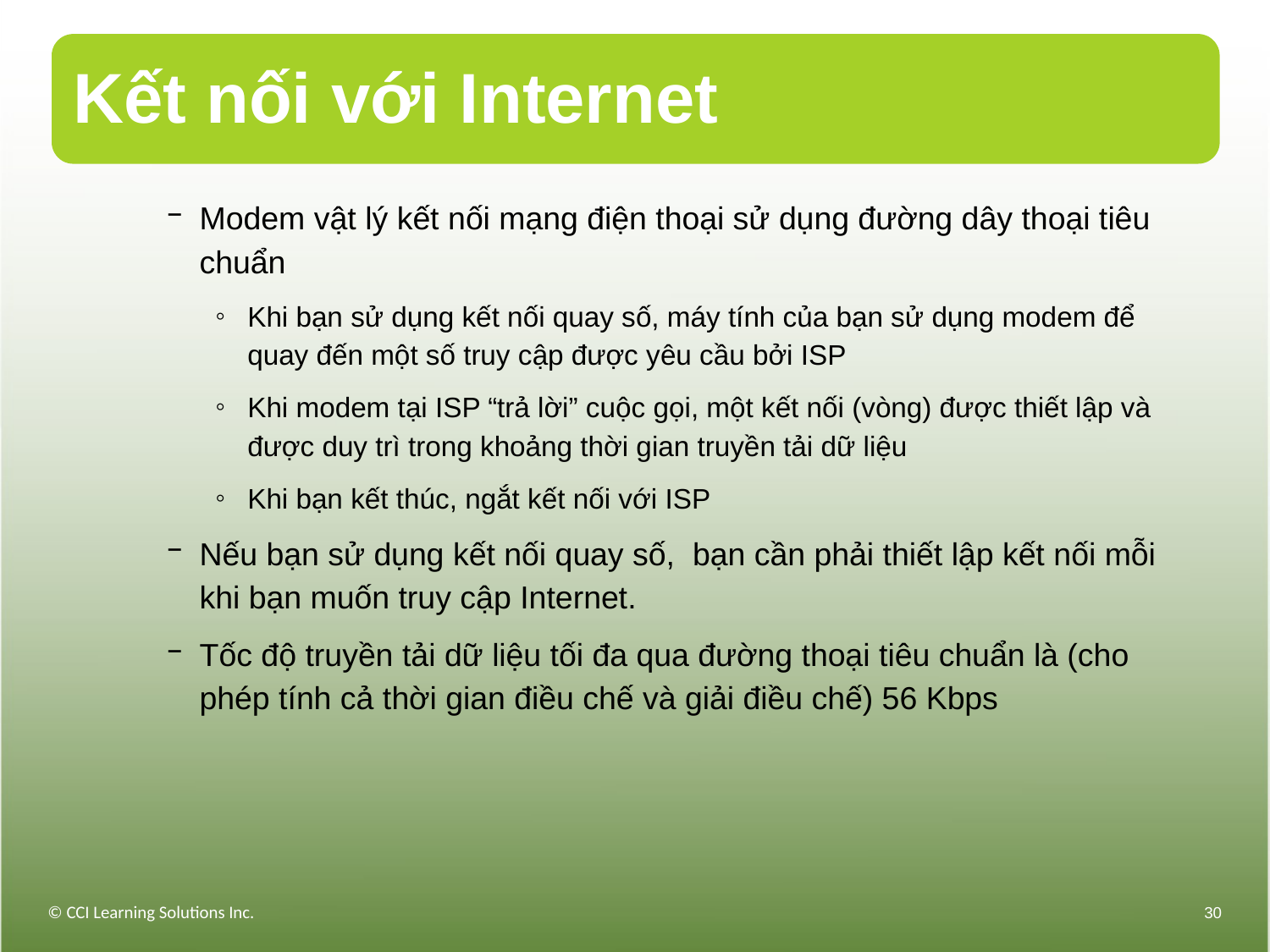

# Kết nối với Internet
Modem vật lý kết nối mạng điện thoại sử dụng đường dây thoại tiêu chuẩn
Khi bạn sử dụng kết nối quay số, máy tính của bạn sử dụng modem để quay đến một số truy cập được yêu cầu bởi ISP
Khi modem tại ISP “trả lời” cuộc gọi, một kết nối (vòng) được thiết lập và được duy trì trong khoảng thời gian truyền tải dữ liệu
Khi bạn kết thúc, ngắt kết nối với ISP
Nếu bạn sử dụng kết nối quay số,  bạn cần phải thiết lập kết nối mỗi khi bạn muốn truy cập Internet.
Tốc độ truyền tải dữ liệu tối đa qua đường thoại tiêu chuẩn là (cho phép tính cả thời gian điều chế và giải điều chế) 56 Kbps
© CCI Learning Solutions Inc.
30